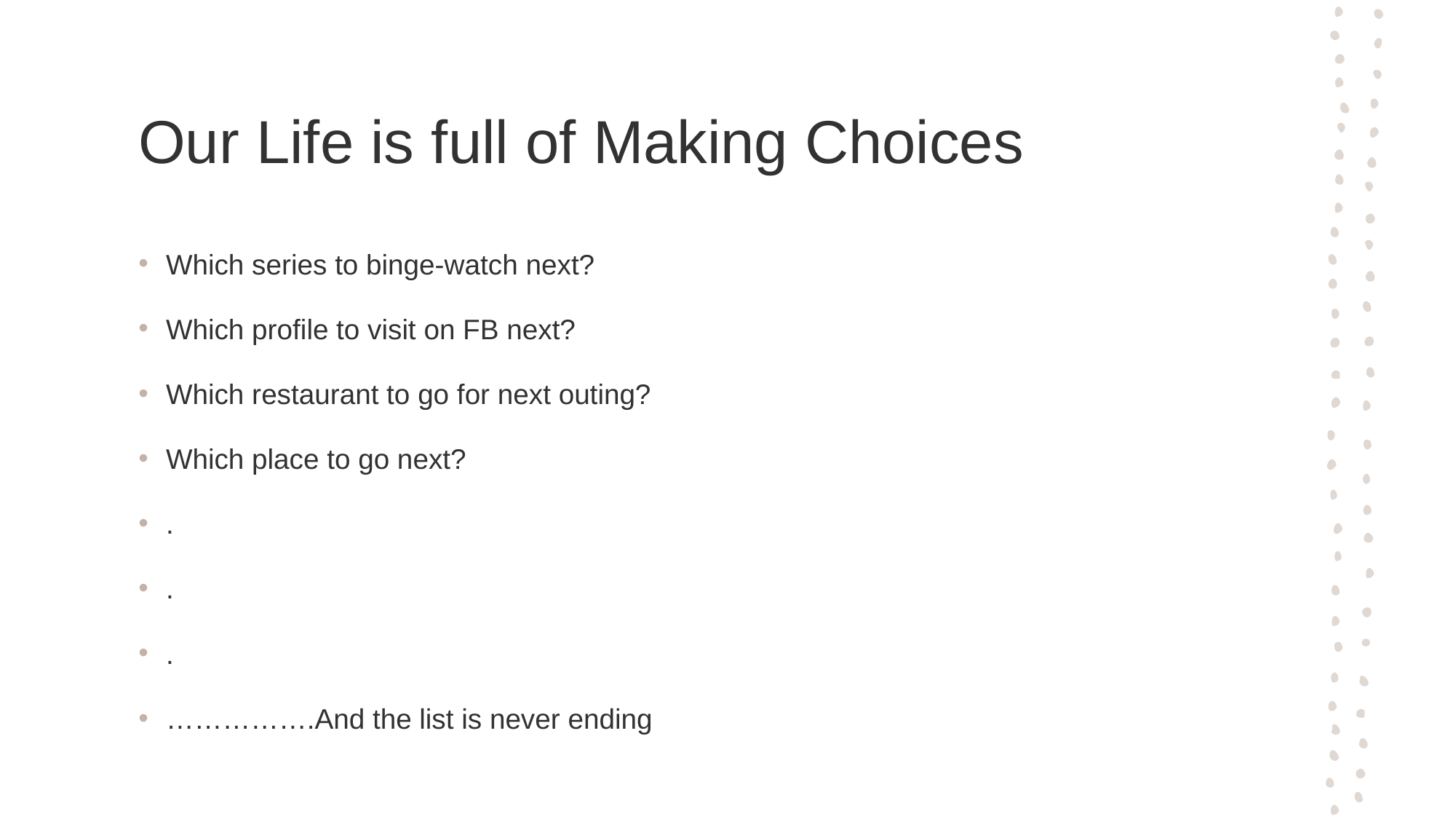

# Our Life is full of Making Choices
Which series to binge-watch next?
Which profile to visit on FB next?
Which restaurant to go for next outing?
Which place to go next?
.
.
.
…………….And the list is never ending